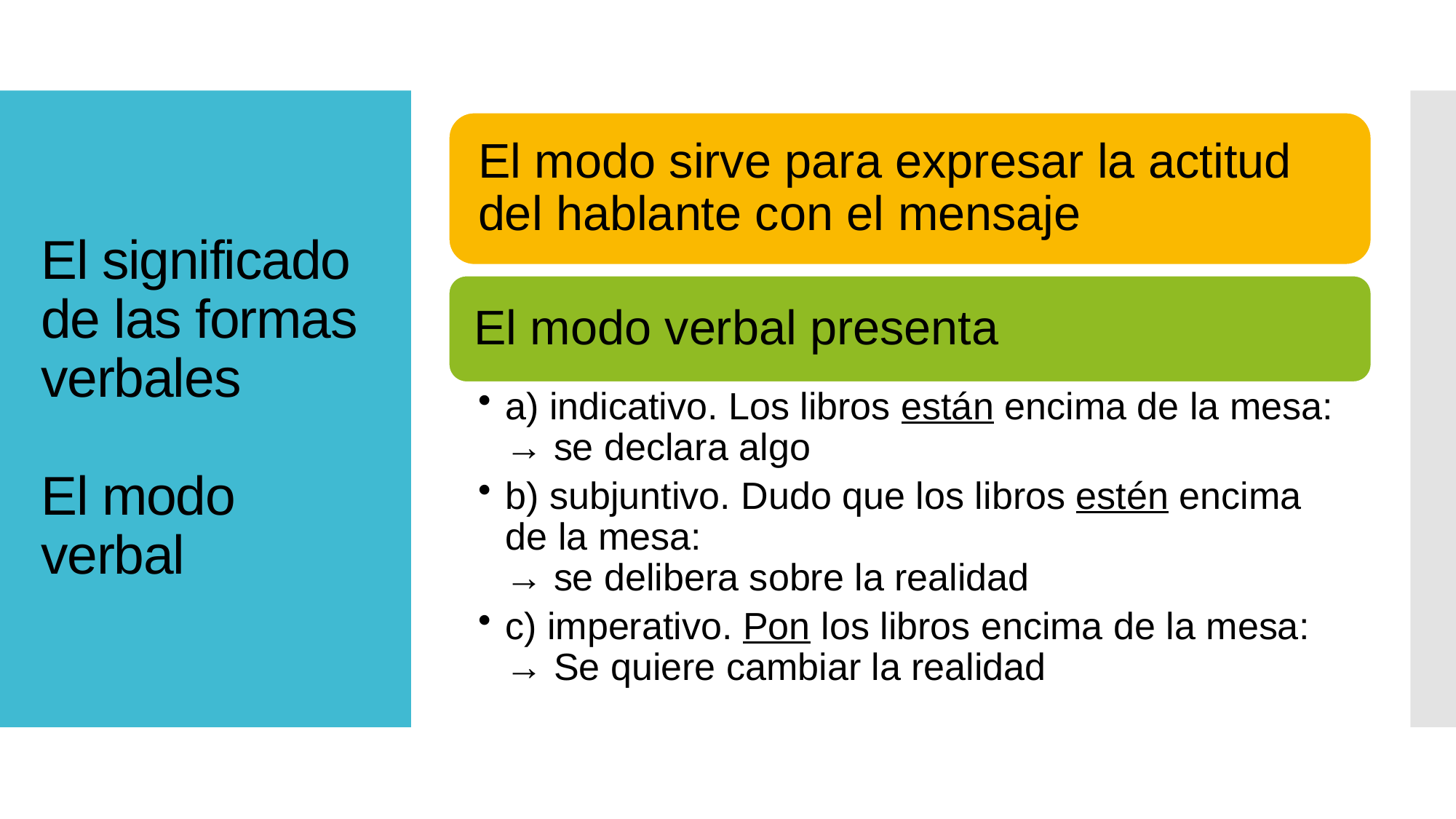

El modo sirve para expresar la actitud del hablante con el mensaje
El modo verbal presenta
a) indicativo. Los libros están encima de la mesa:
→ se declara algo
b) subjuntivo. Dudo que los libros estén encima de la mesa:
→ se delibera sobre la realidad
c) imperativo. Pon los libros encima de la mesa:
→ Se quiere cambiar la realidad
# El significado de las formas verbales El modo verbal